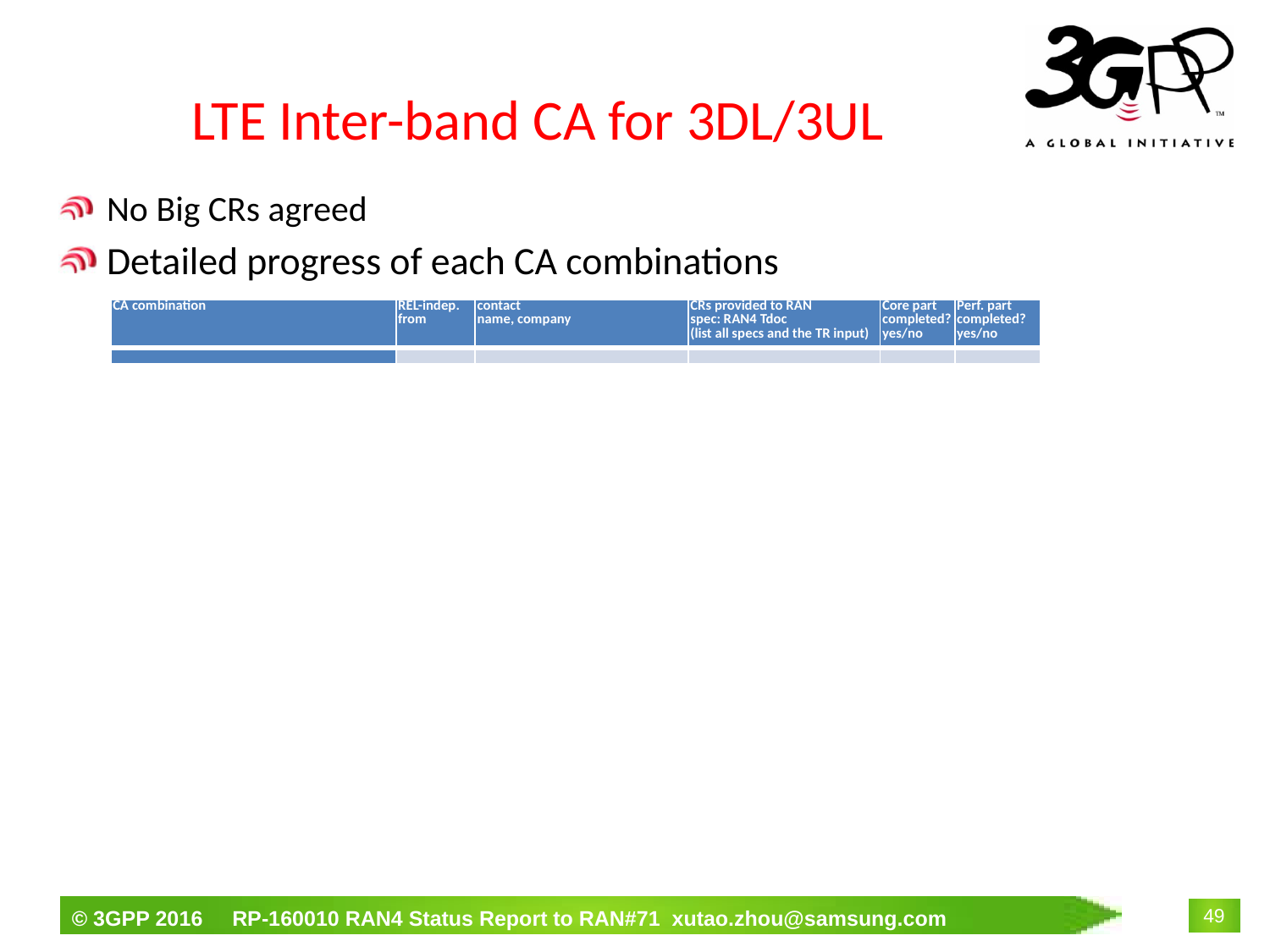

# LTE Inter-band CA for 3DL/3UL
No Big CRs agreed
Detailed progress of each CA combinations

| CA combination | REL-indep. from | contact name, company | CRs provided to RAN spec: RAN4 Tdoc (list all specs and the TR input) | Core part completed? yes/no | Perf. part completed? yes/no |
| --- | --- | --- | --- | --- | --- |
|  |  |  |  |  |  |